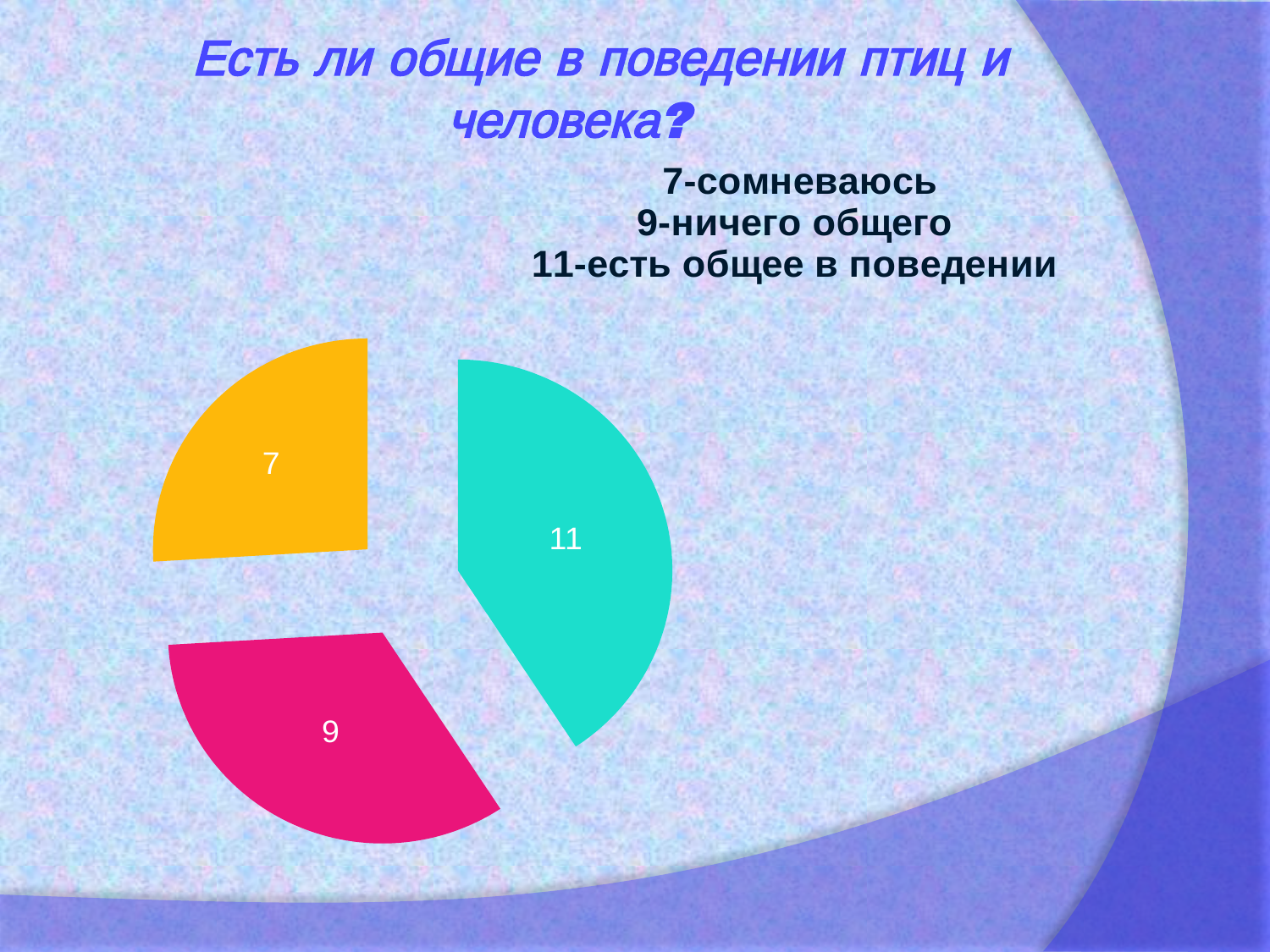

# Есть ли общие в поведении птиц и человека?

### Chart:  7-сомневаюсь
9-ничего общего
11-есть общее в поведении

| Category |  27 человек |
|---|---|
| Удовлетворительно | 11.0 |
| Хорошо | 9.0 |
| Отлично | 7.0 |